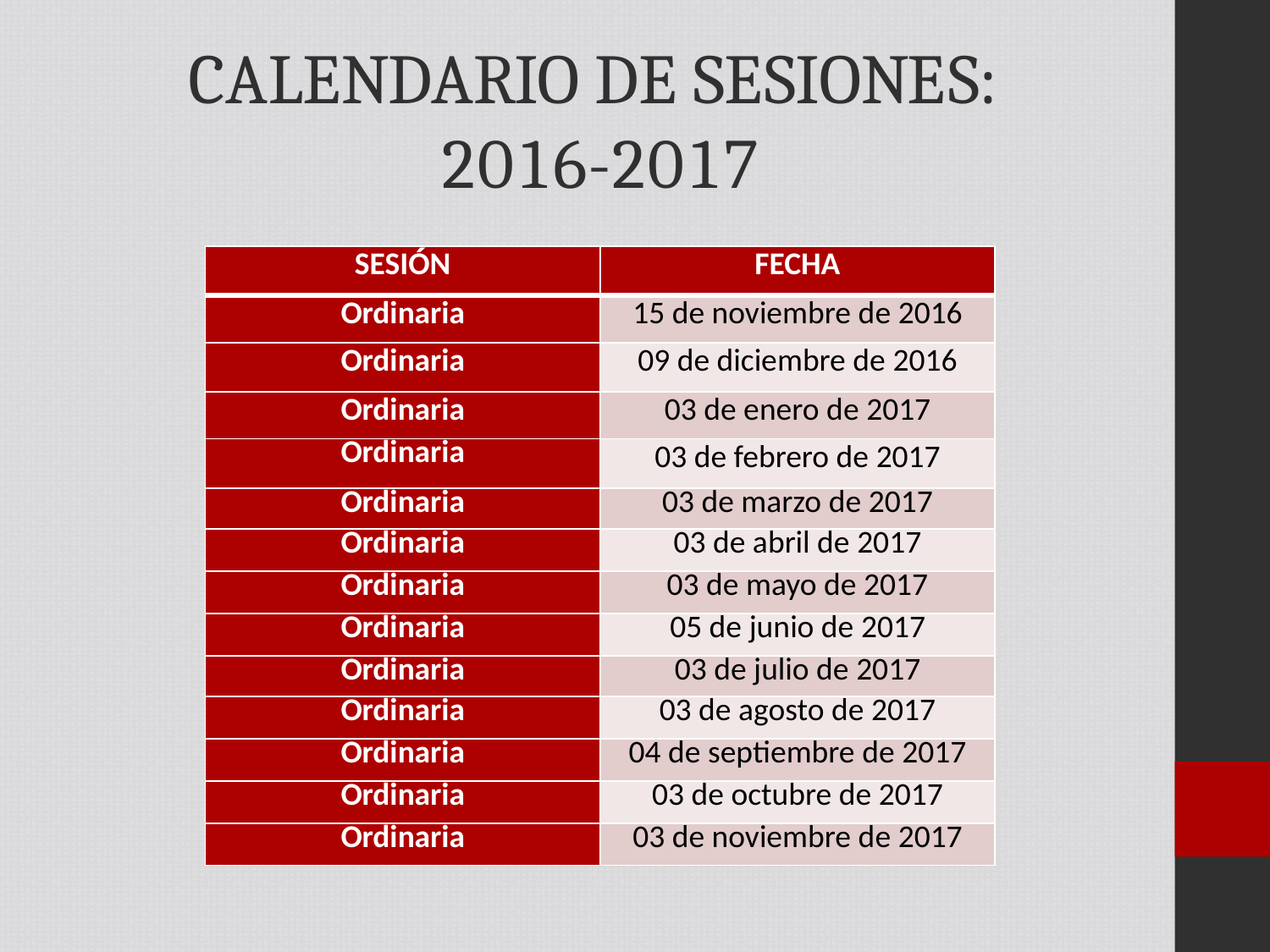

# CALENDARIO DE SESIONES: 2016-2017
| SESIÓN | FECHA |
| --- | --- |
| Ordinaria | 15 de noviembre de 2016 |
| Ordinaria | 09 de diciembre de 2016 |
| Ordinaria | 03 de enero de 2017 |
| Ordinaria | 03 de febrero de 2017 |
| Ordinaria | 03 de marzo de 2017 |
| Ordinaria | 03 de abril de 2017 |
| Ordinaria | 03 de mayo de 2017 |
| Ordinaria | 05 de junio de 2017 |
| Ordinaria | 03 de julio de 2017 |
| Ordinaria | 03 de agosto de 2017 |
| Ordinaria | 04 de septiembre de 2017 |
| Ordinaria | 03 de octubre de 2017 |
| Ordinaria | 03 de noviembre de 2017 |